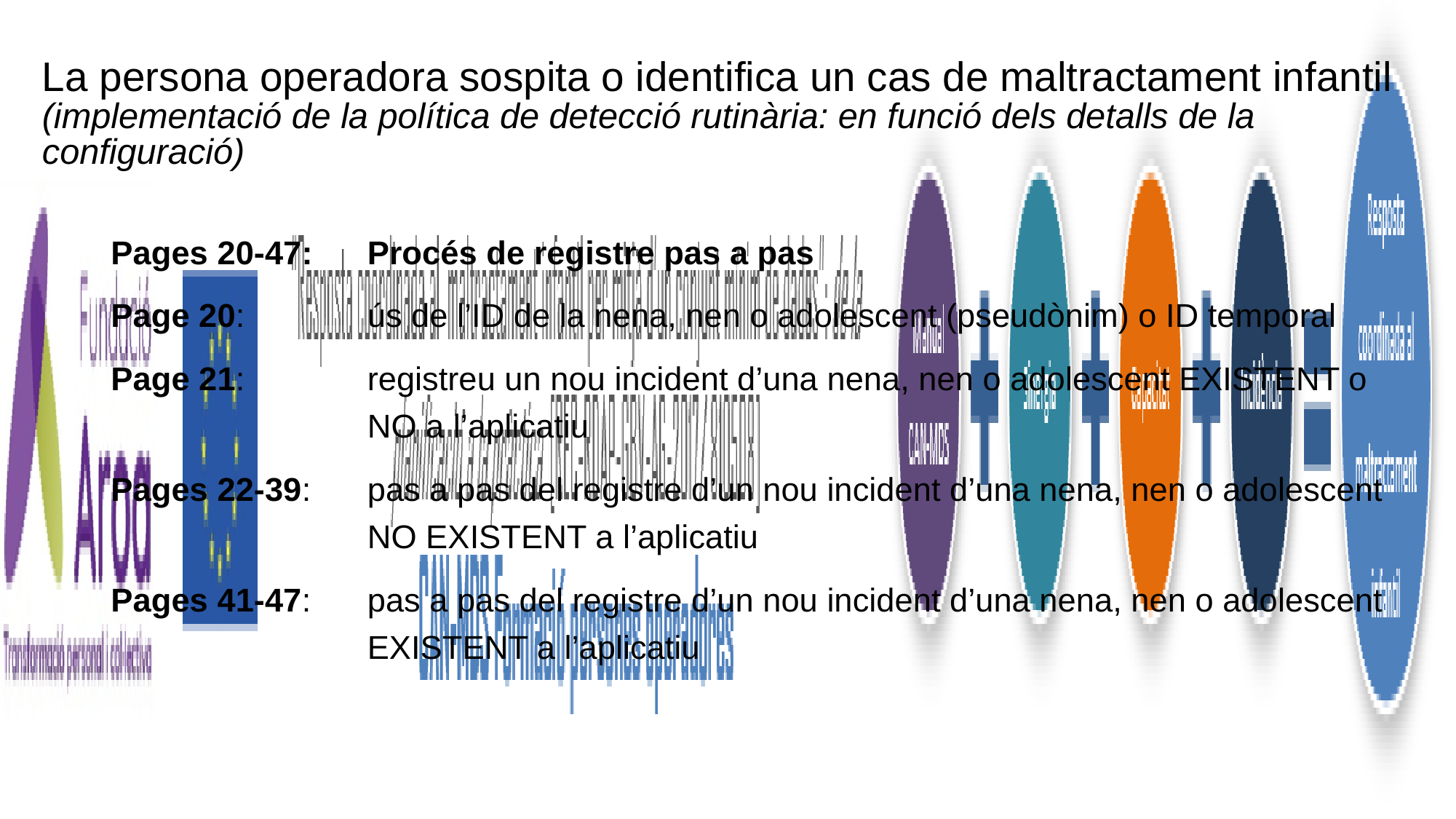

# La persona operadora sospita o identifica un cas de maltractament infantil (implementació de la política de detecció rutinària: en funció dels detalls de la configuració)
Pages 20-47: 	Procés de registre pas a pas
Page 20: 	ús de l’ID de la nena, nen o adolescent (pseudònim) o ID temporal
Page 21: 	registreu un nou incident d’una nena, nen o adolescent EXISTENT o NO a l’aplicatiu
Pages 22-39: 	pas a pas del registre d’un nou incident d’una nena, nen o adolescent NO EXISTENT a l’aplicatiu
Pages 41-47: 	pas a pas del registre d’un nou incident d’una nena, nen o adolescent EXISTENT a l’aplicatiu